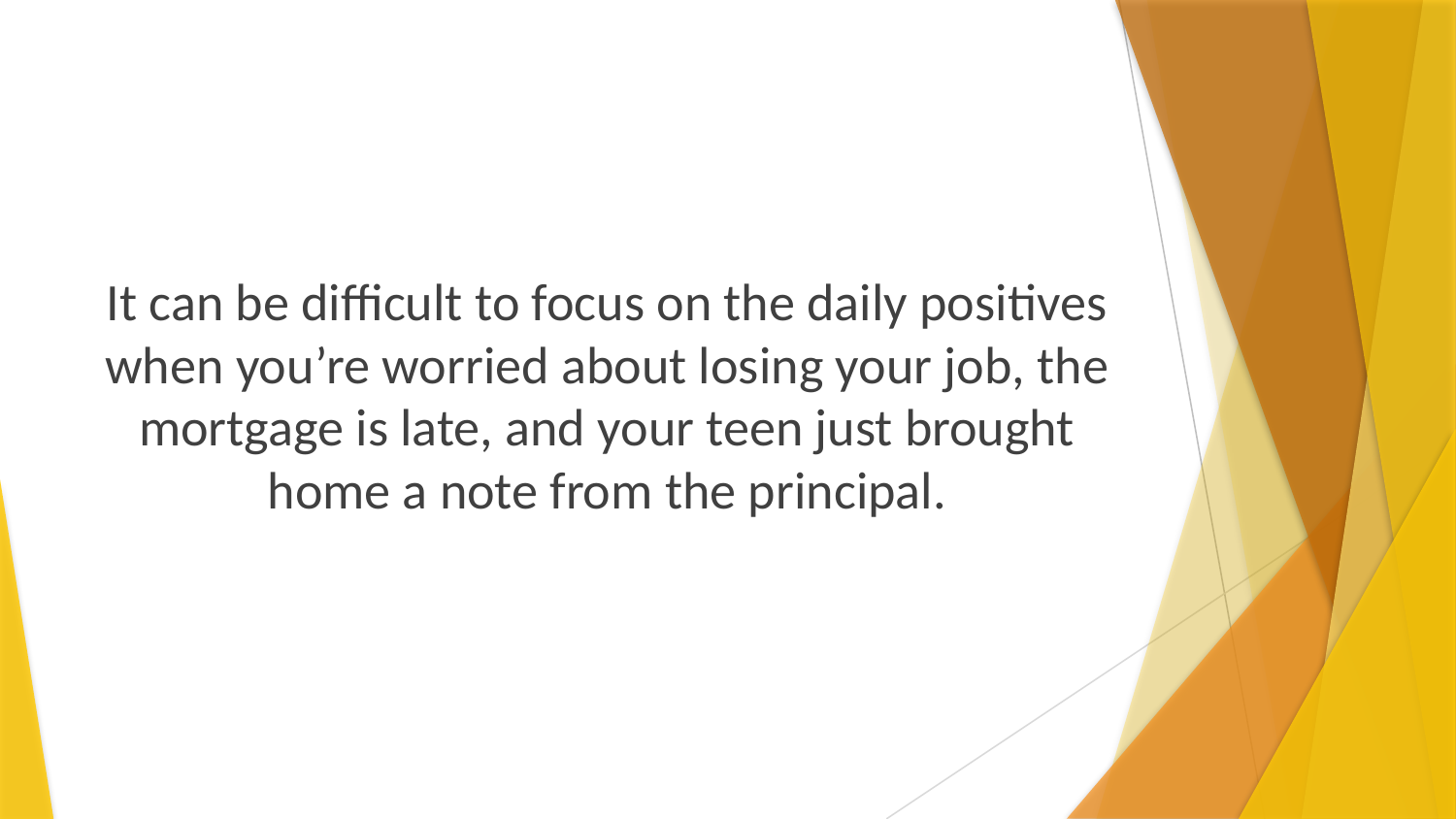

It can be difficult to focus on the daily positives when you’re worried about losing your job, the mortgage is late, and your teen just brought home a note from the principal.